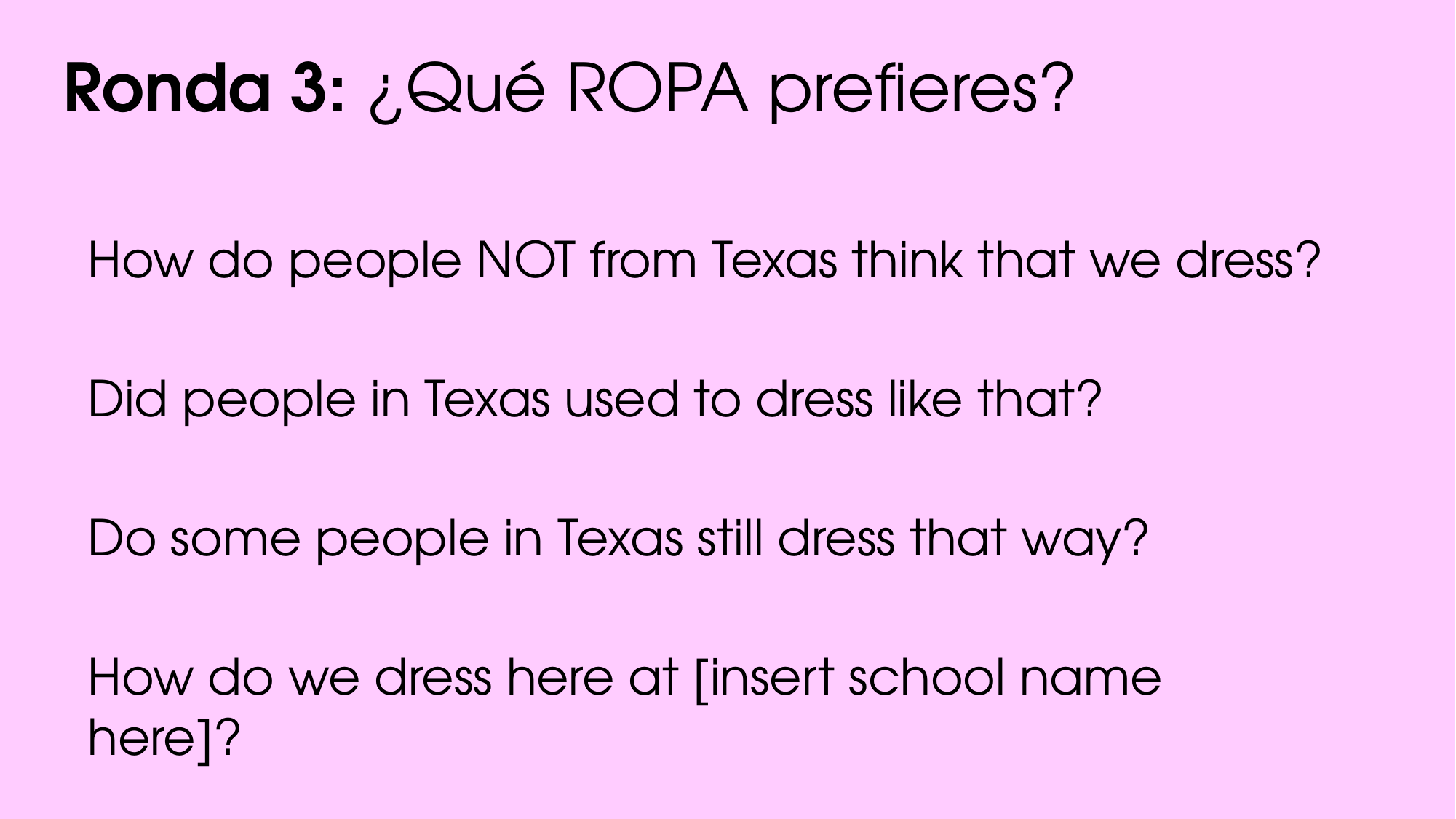

# Ronda 3: ¿Qué ROPA prefieres?
How do people NOT from Texas think that we dress?

Did people in Texas used to dress like that?

Do some people in Texas still dress that way?

How do we dress here at [insert school name here]?